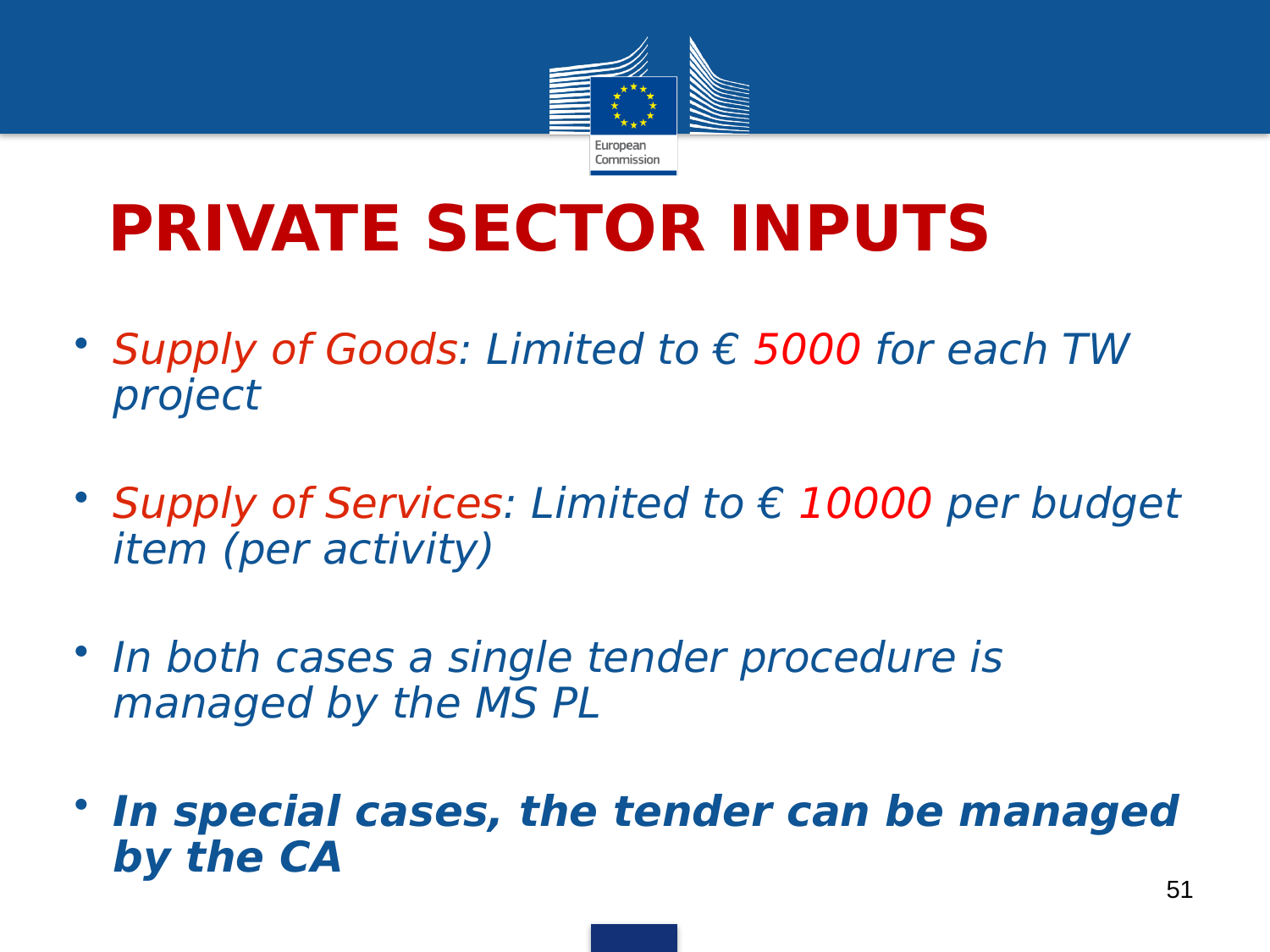

# PRIVATE SECTOR INPUTS

Supply of Goods: Limited to € 5000 for each TW project

Supply of Services: Limited to € 10000 per budget item (per activity)

In both cases a single tender procedure is managed by the MS PL

In special cases, the tender can be managed by the CA
51